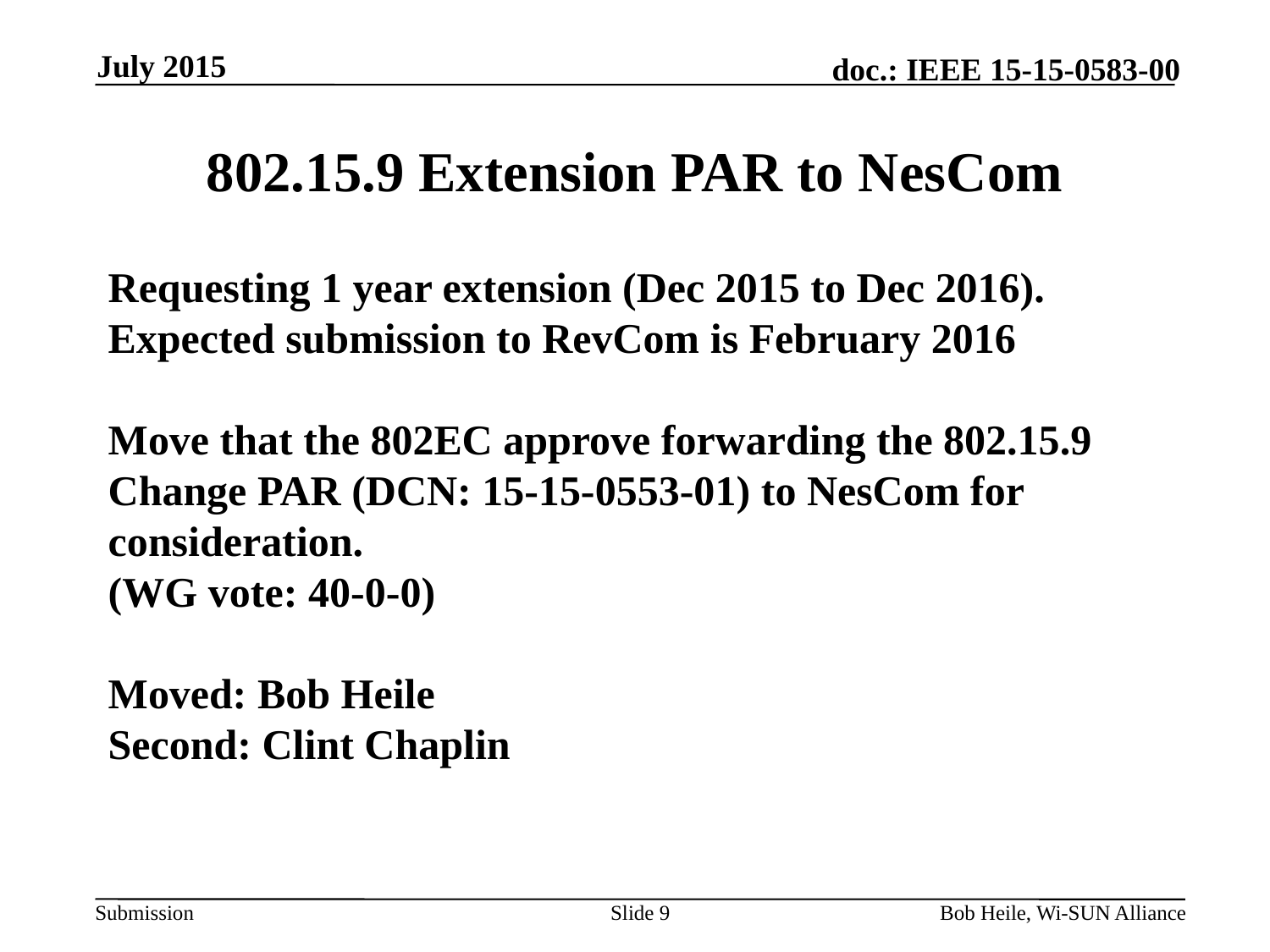

July 2015
# 802.15.9 Extension PAR to NesCom
Requesting 1 year extension (Dec 2015 to Dec 2016).  Expected submission to RevCom is February 2016

Move that the 802EC approve forwarding the 802.15.9 Change PAR (DCN: 15-15-0553-01) to NesCom for consideration.
(WG vote: 40-0-0)

Moved: Bob Heile
Second: Clint Chaplin
Slide 9
Bob Heile, Wi-SUN Alliance